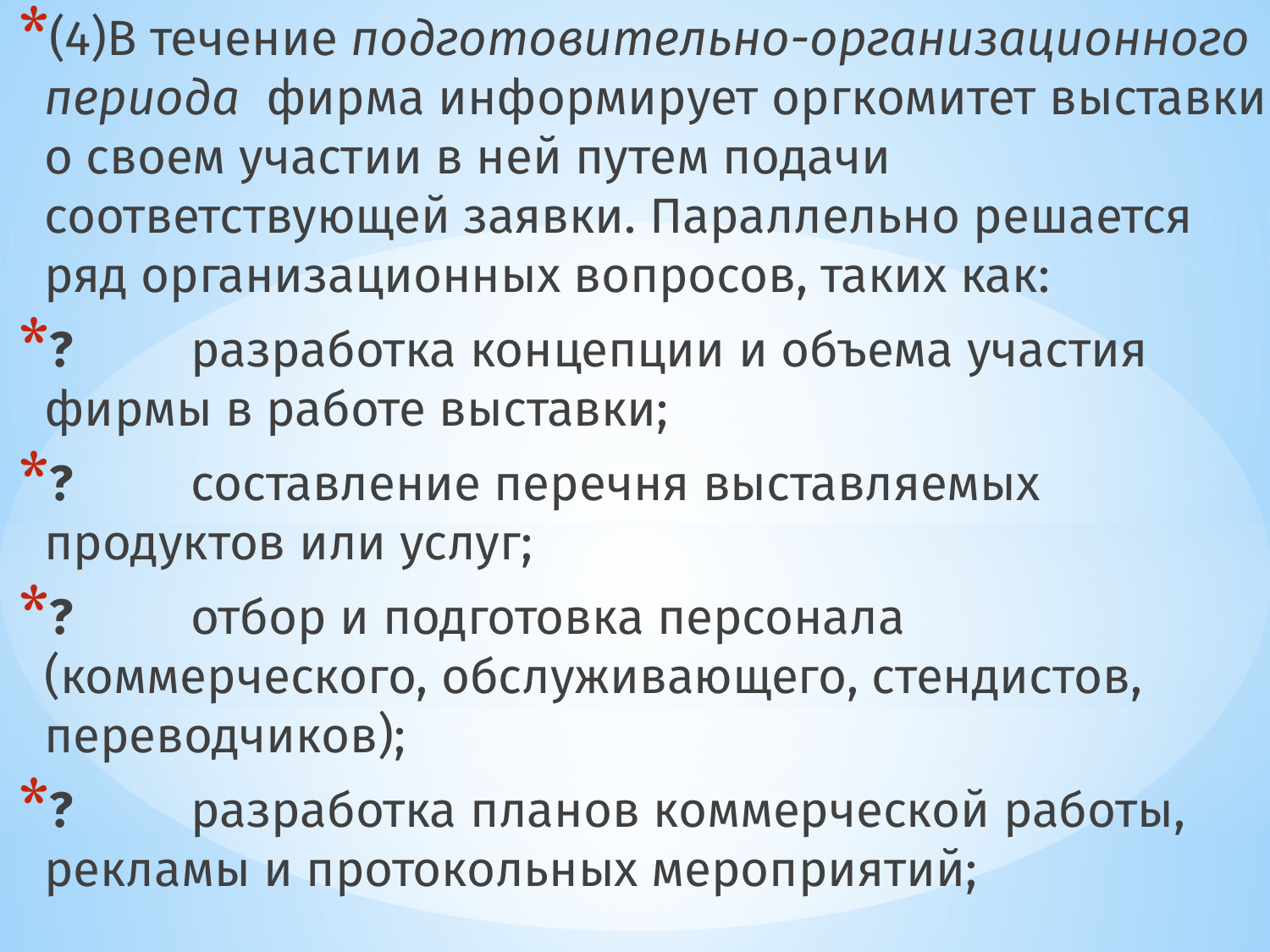

(4)В течение подготовительно-организационного периода  фирма информирует оргкомитет выставки о своем участии в ней путем подачи соответствующей заявки. Параллельно решается ряд организационных вопросов, таких как:
?         разработка концепции и объема участия фирмы в работе выставки;
?         составление перечня выставляемых  продуктов или услуг;
?         отбор и подготовка персонала (коммерческого, обслуживающего, стендистов, переводчиков);
?         разработка планов коммерческой работы, рекламы и протокольных мероприятий;
#